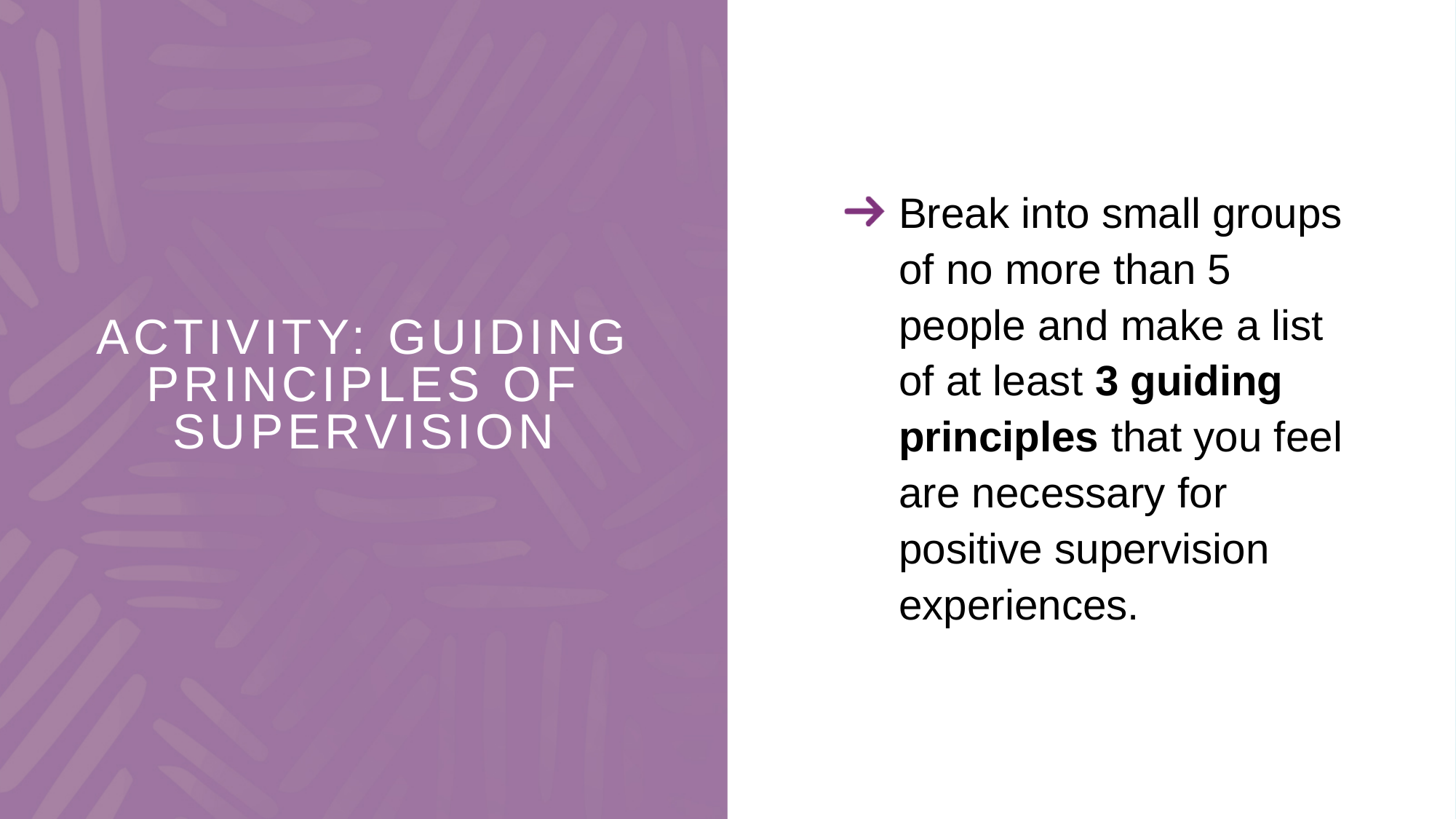

Break into small groups of no more than 5 people and make a list of at least 3 guiding principles that you feel are necessary for positive supervision experiences.
# Activity: Guiding Principles of supervision